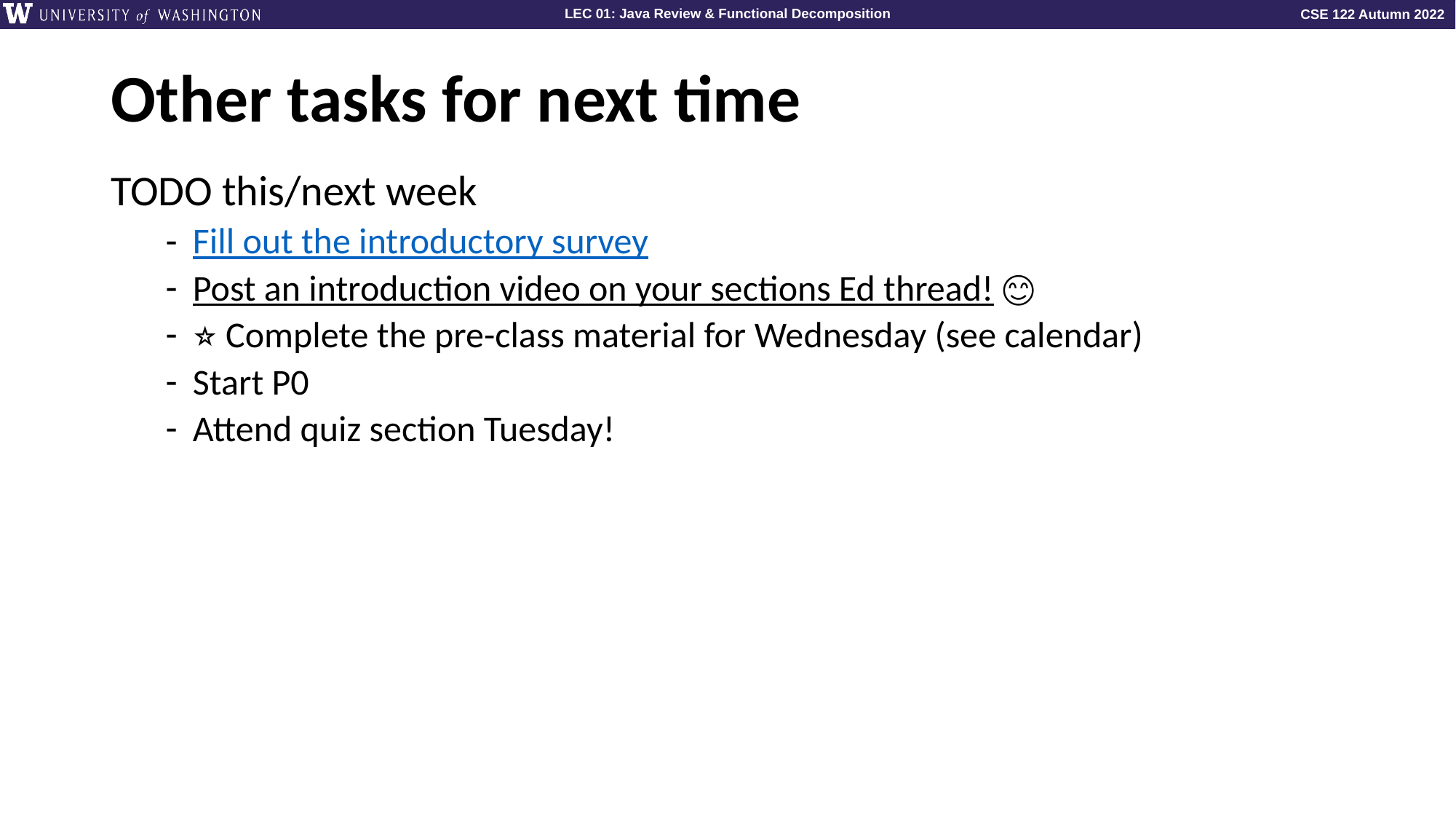

# Other tasks for next time
TODO this/next week
Fill out the introductory survey
Post an introduction video on your sections Ed thread! 😊
⭐️ Complete the pre-class material for Wednesday (see calendar)
Start P0
Attend quiz section Tuesday!